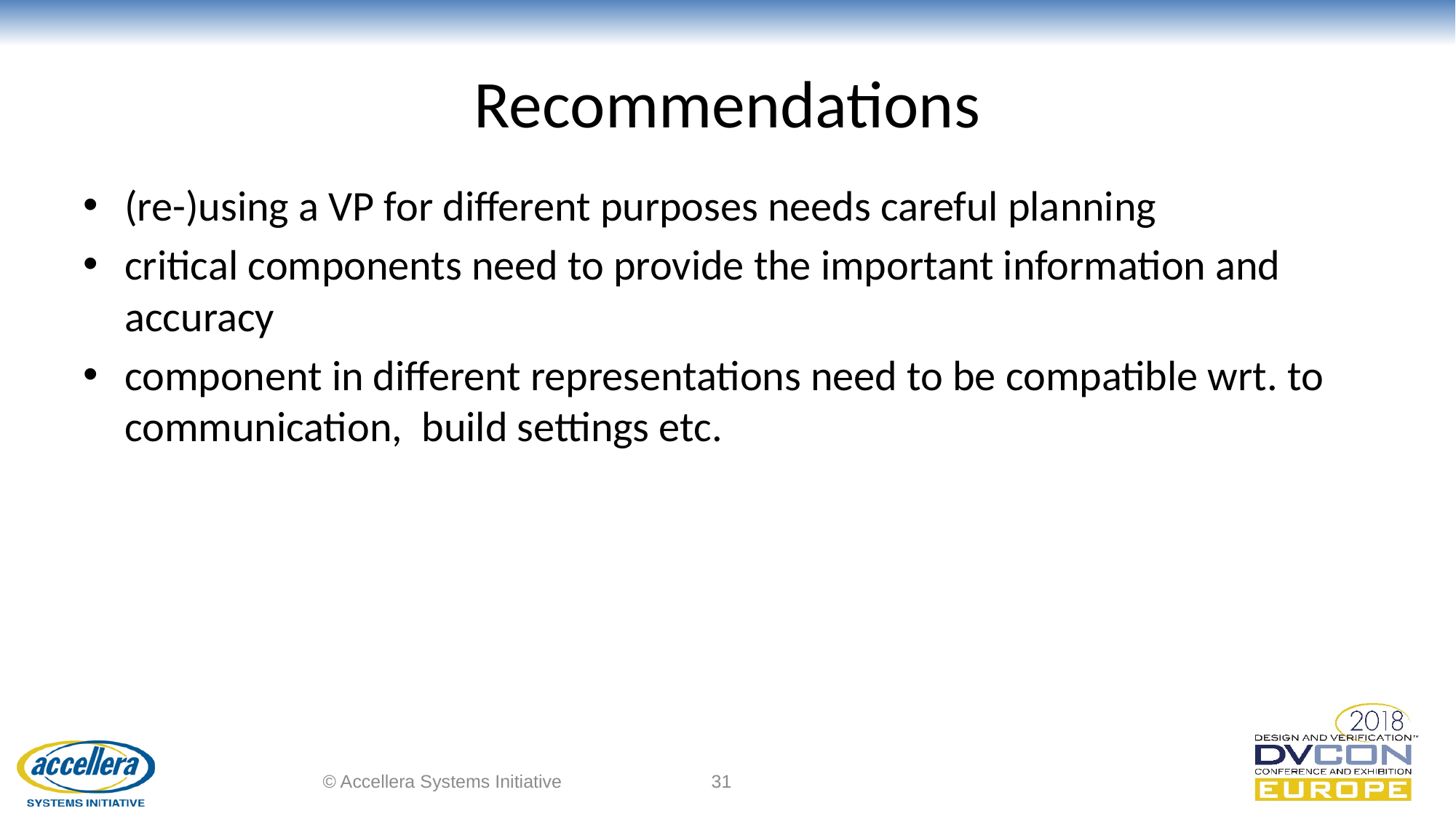

# Recommendations
(re-)using a VP for different purposes needs careful planning
critical components need to provide the important information and accuracy
component in different representations need to be compatible wrt. to communication,  build settings etc.

© Accellera Systems Initiative
31